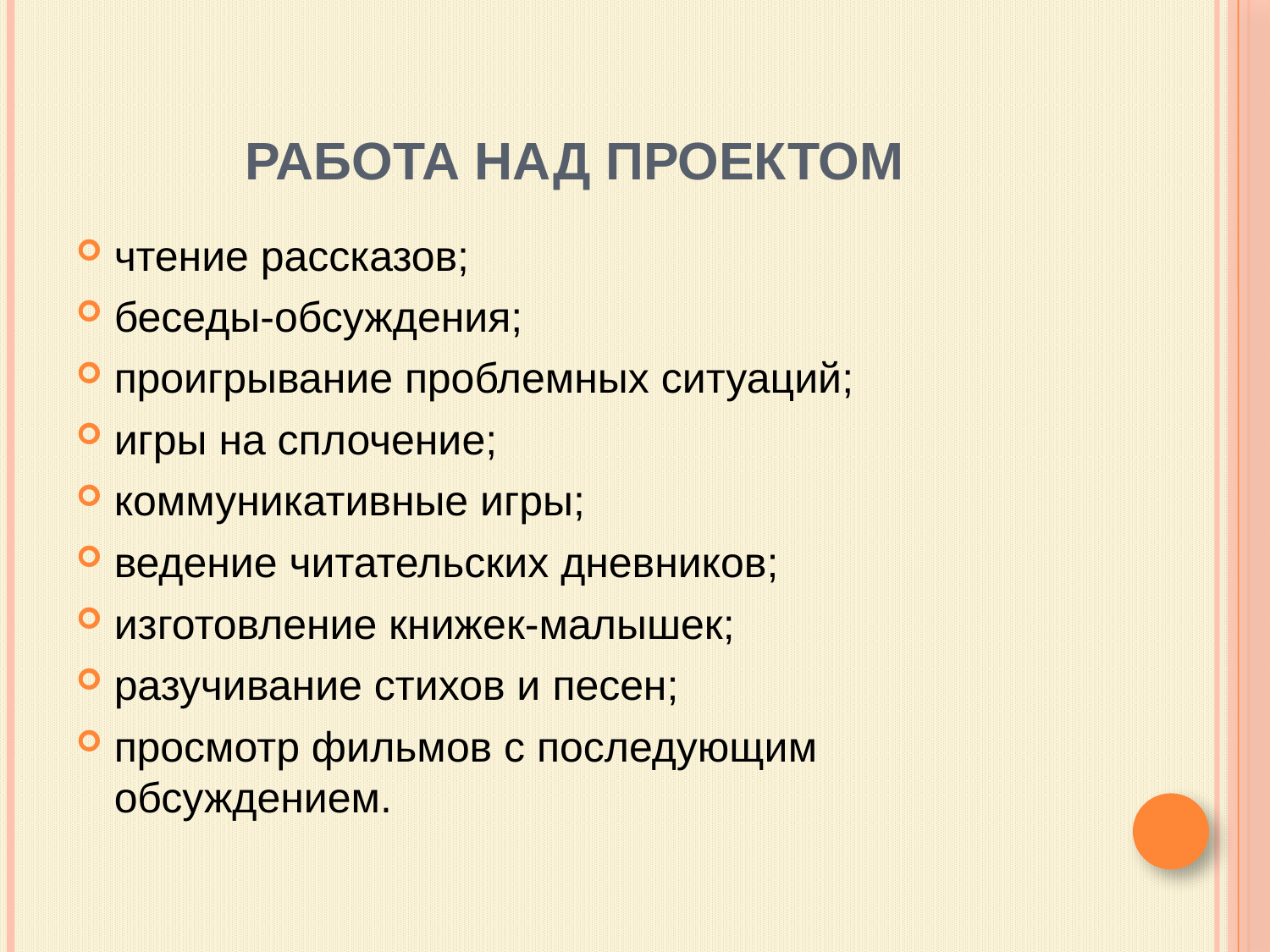

# РАБОТА НАД ПРОЕКТОМ
чтение рассказов;
беседы-обсуждения;
проигрывание проблемных ситуаций;
игры на сплочение;
коммуникативные игры;
ведение читательских дневников;
изготовление книжек-малышек;
разучивание стихов и песен;
просмотр фильмов с последующим обсуждением.